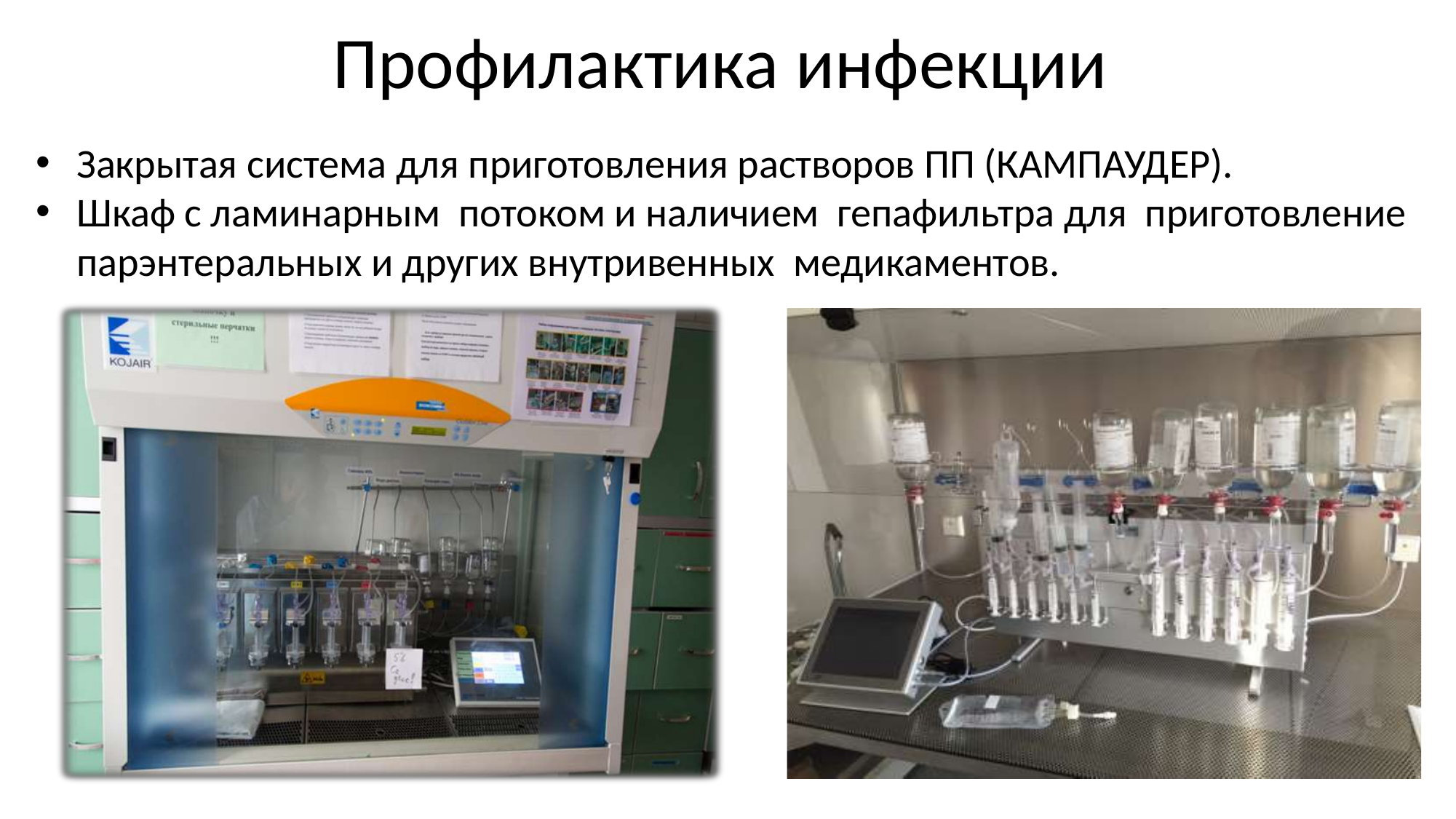

# Профилактика инфекции
Закрытая системa для приготовления растворов ПП (КАМПАУДЕР).
Шкаф с ламинарным  потоком и наличием  гепафильтра для  приготовление парэнтеральных и других внутривенных  медикаментов.